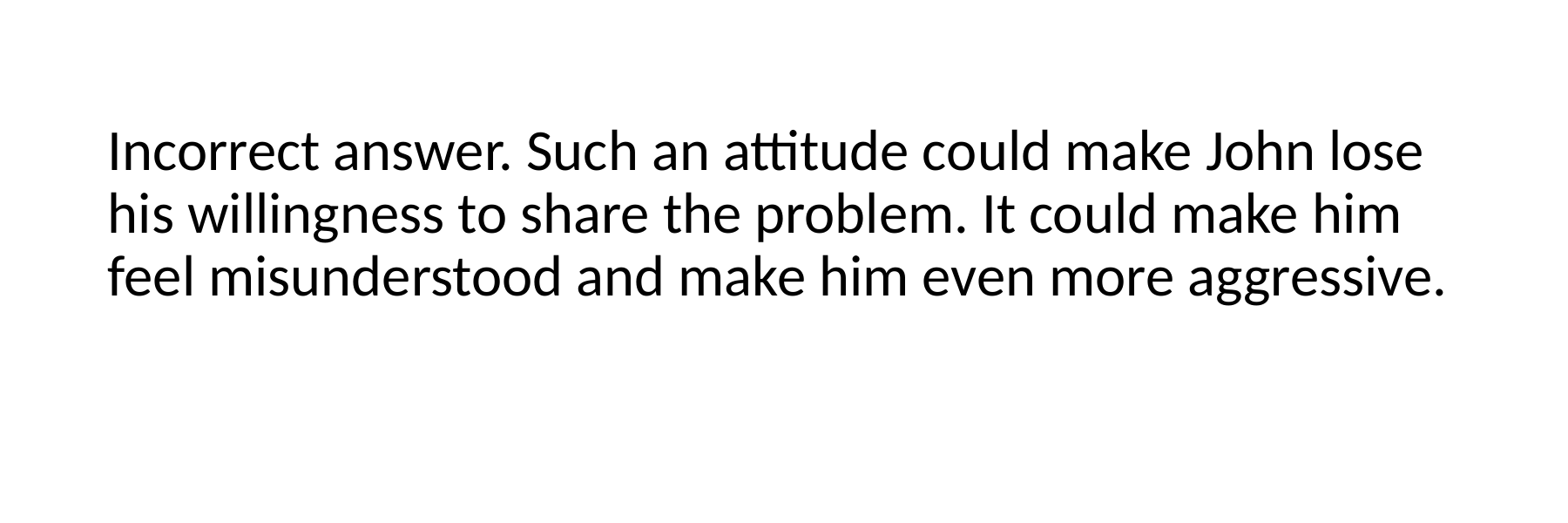

Incorrect answer. Such an attitude could make John lose his willingness to share the problem. It could make him feel misunderstood and make him even more aggressive.